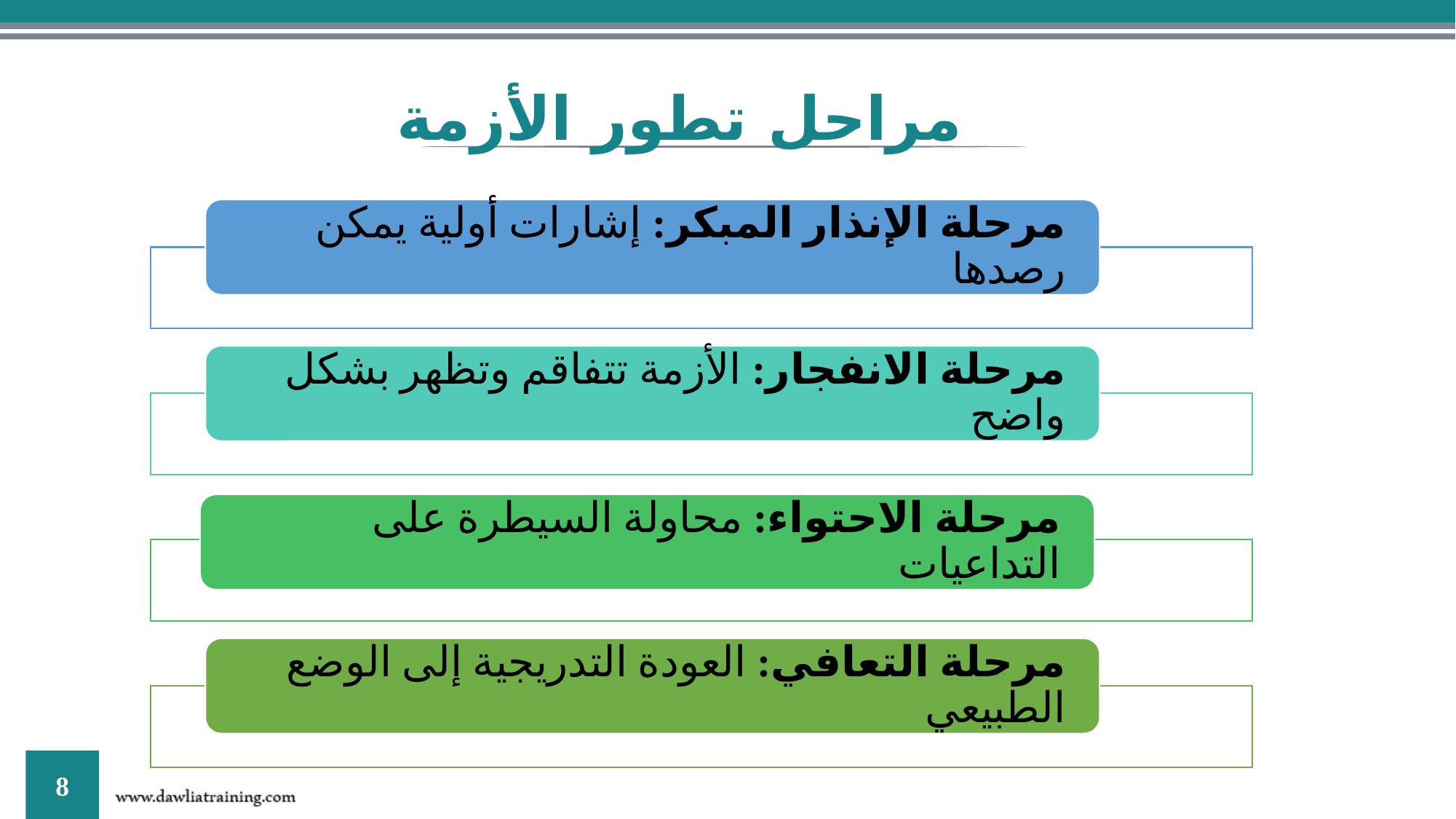

مراحل تطور الأزمة
مرحلة الإنذار المبكر: إشارات أولية يمكن رصدها
مرحلة الانفجار: الأزمة تتفاقم وتظهر بشكل واضح
مرحلة الاحتواء: محاولة السيطرة على التداعيات
مرحلة التعافي: العودة التدريجية إلى الوضع الطبيعي